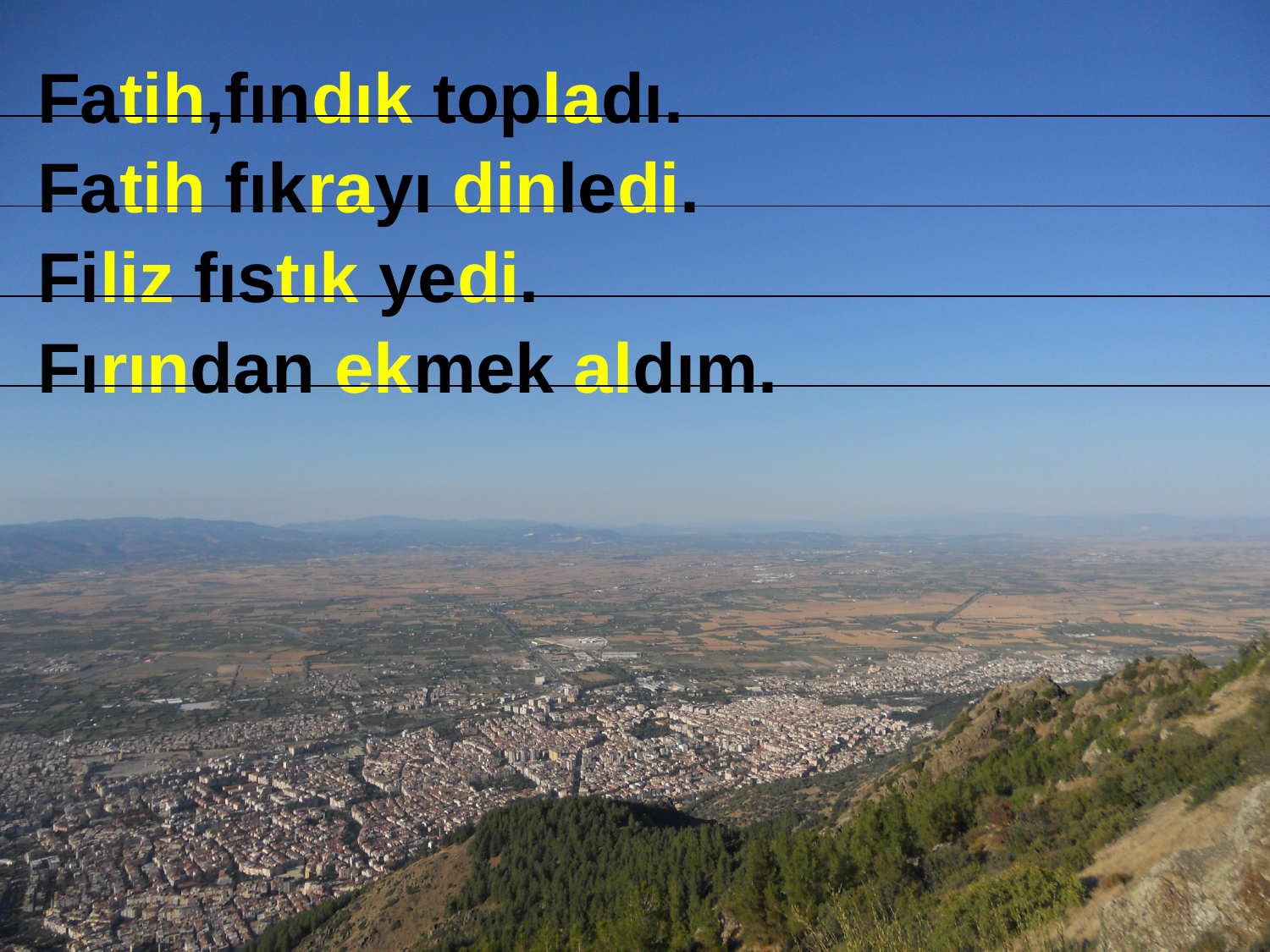

Fatih,fındık topladı.
Fatih fıkrayı dinledi.
Filiz fıstık yedi.
Fırından ekmek aldım.
Erhan KESKİN